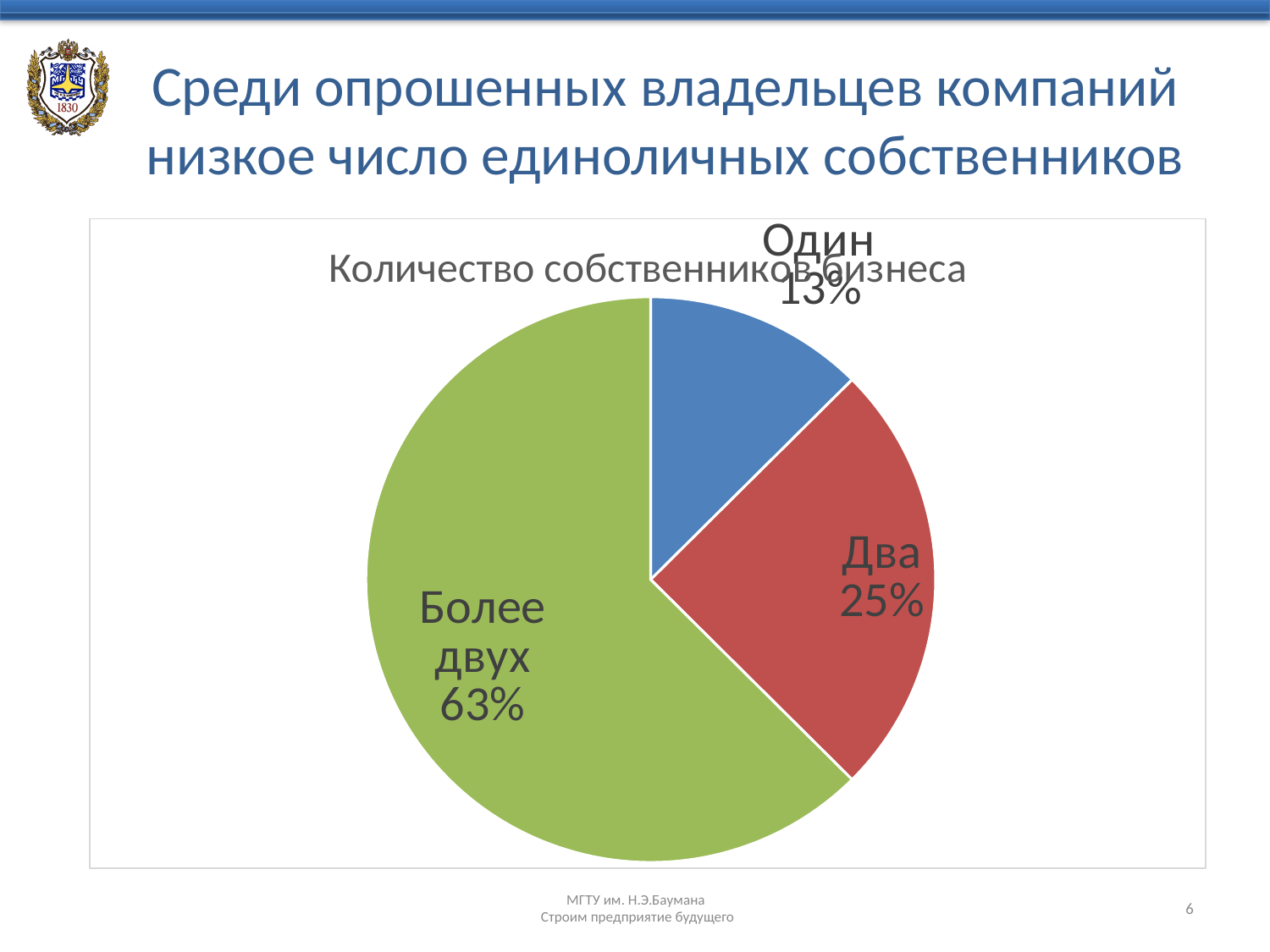

# Среди опрошенных владельцев компаний низкое число единоличных собственников

### Chart: Количество собственников бизнеса

| Category |  |
|---|---|
| Один | 1.0 |
| Два | 2.0 |
| Более двух | 5.0 |
6